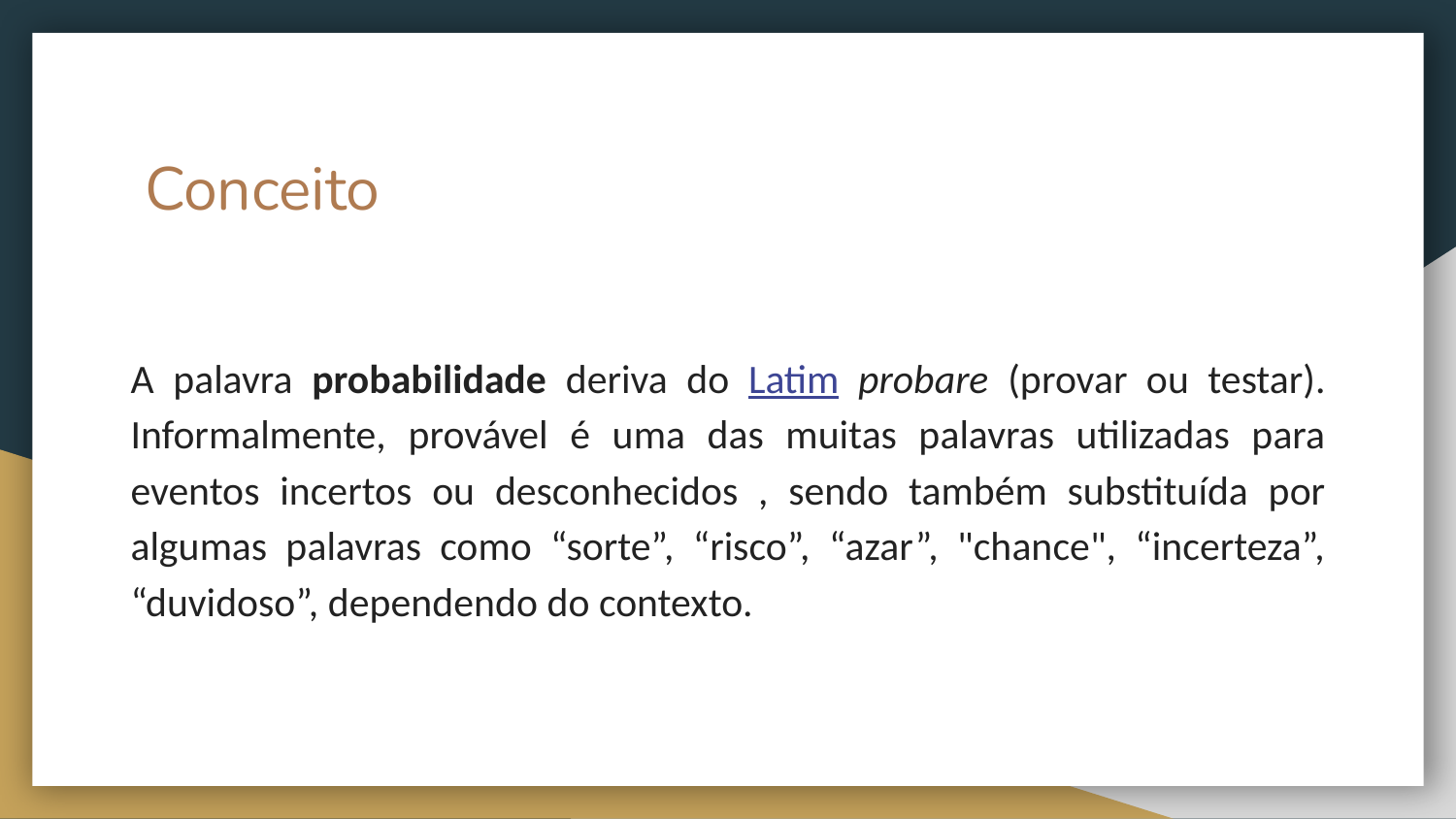

# Conceito
A palavra probabilidade deriva do Latim probare (provar ou testar). Informalmente, provável é uma das muitas palavras utilizadas para eventos incertos ou desconhecidos , sendo também substituída por algumas palavras como “sorte”, “risco”, “azar”, "chance", “incerteza”, “duvidoso”, dependendo do contexto.